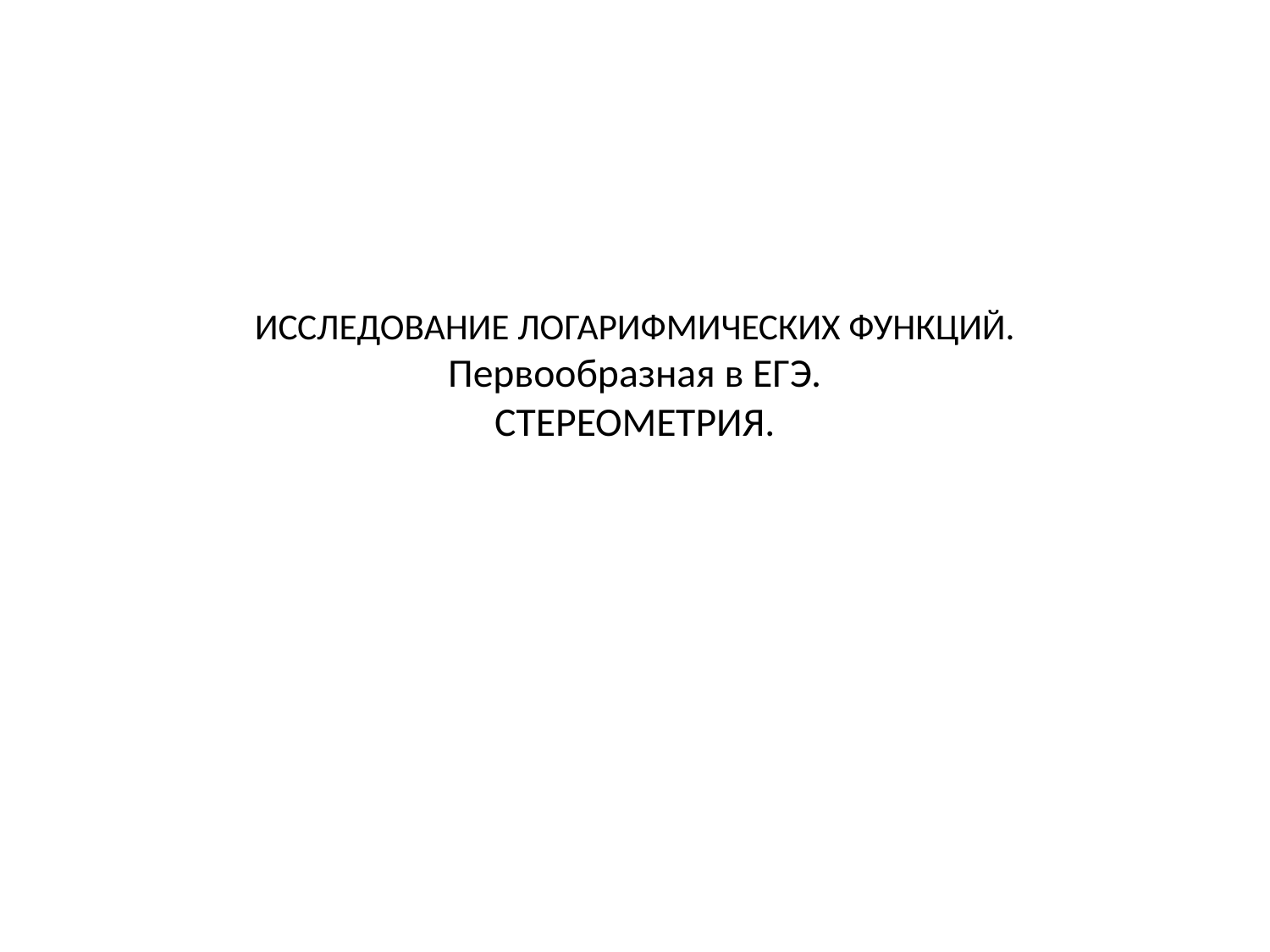

# ИССЛЕДОВАНИЕ ЛОГАРИФМИЧЕСКИХ ФУНКЦИЙ. Первообразная в ЕГЭ. СТЕРЕОМЕТРИЯ.